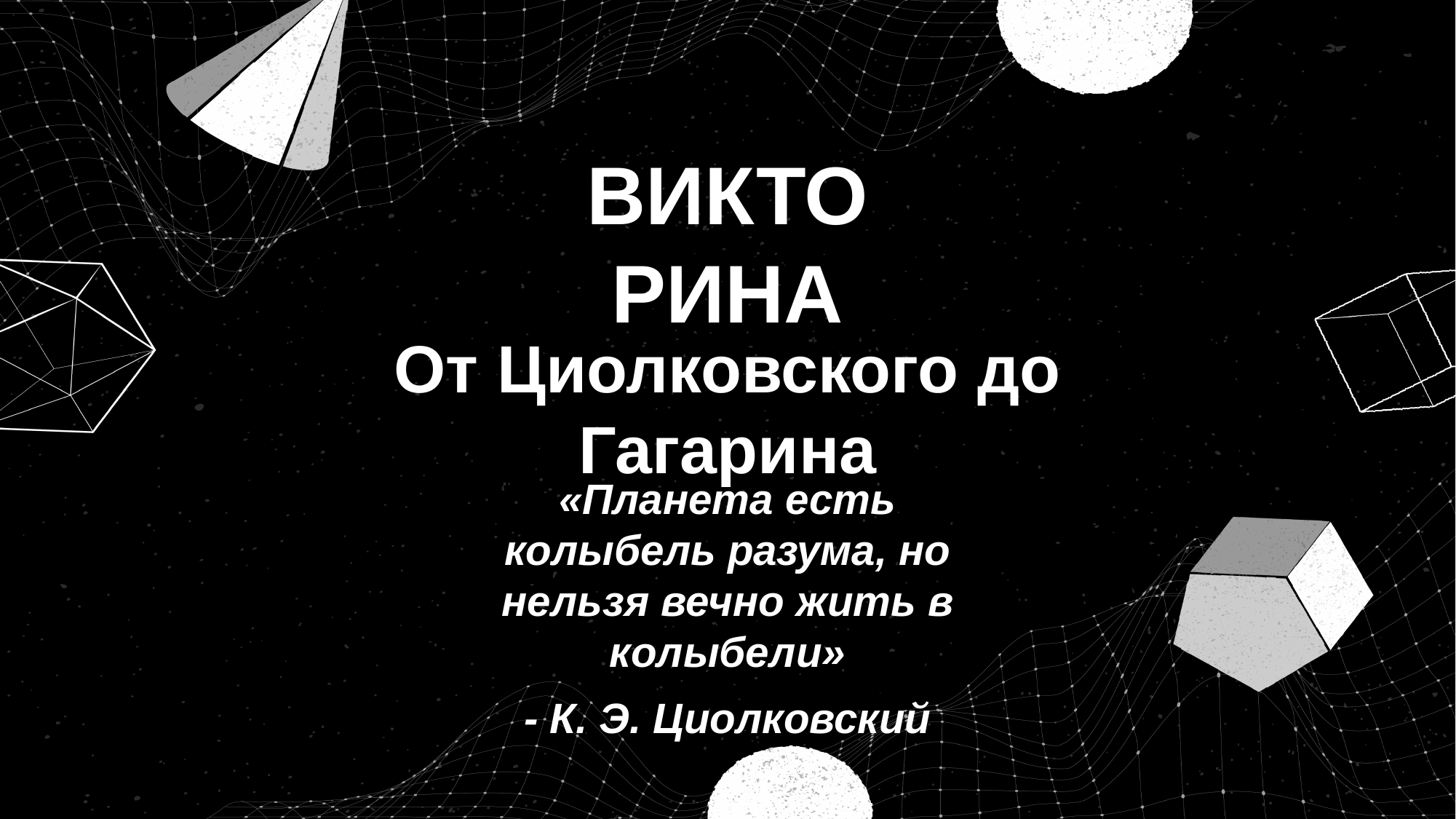

ВИКТОРИНА
От Циолковского до Гагарина
«Планета есть колыбель разума, но нельзя вечно жить в колыбели»
- К. Э. Циолковский